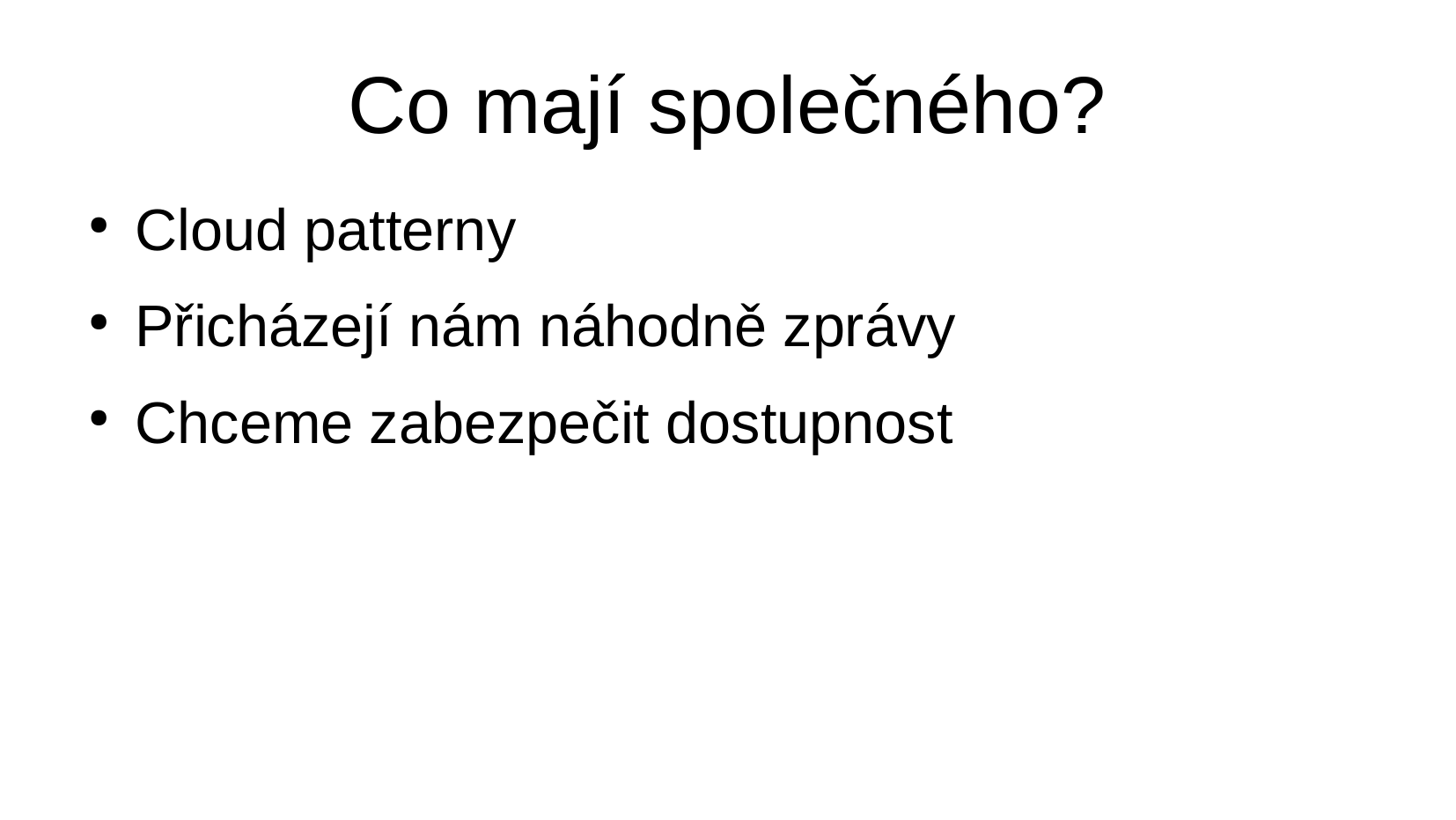

Co mají společného?
Cloud patterny
Přicházejí nám náhodně zprávy
Chceme zabezpečit dostupnost